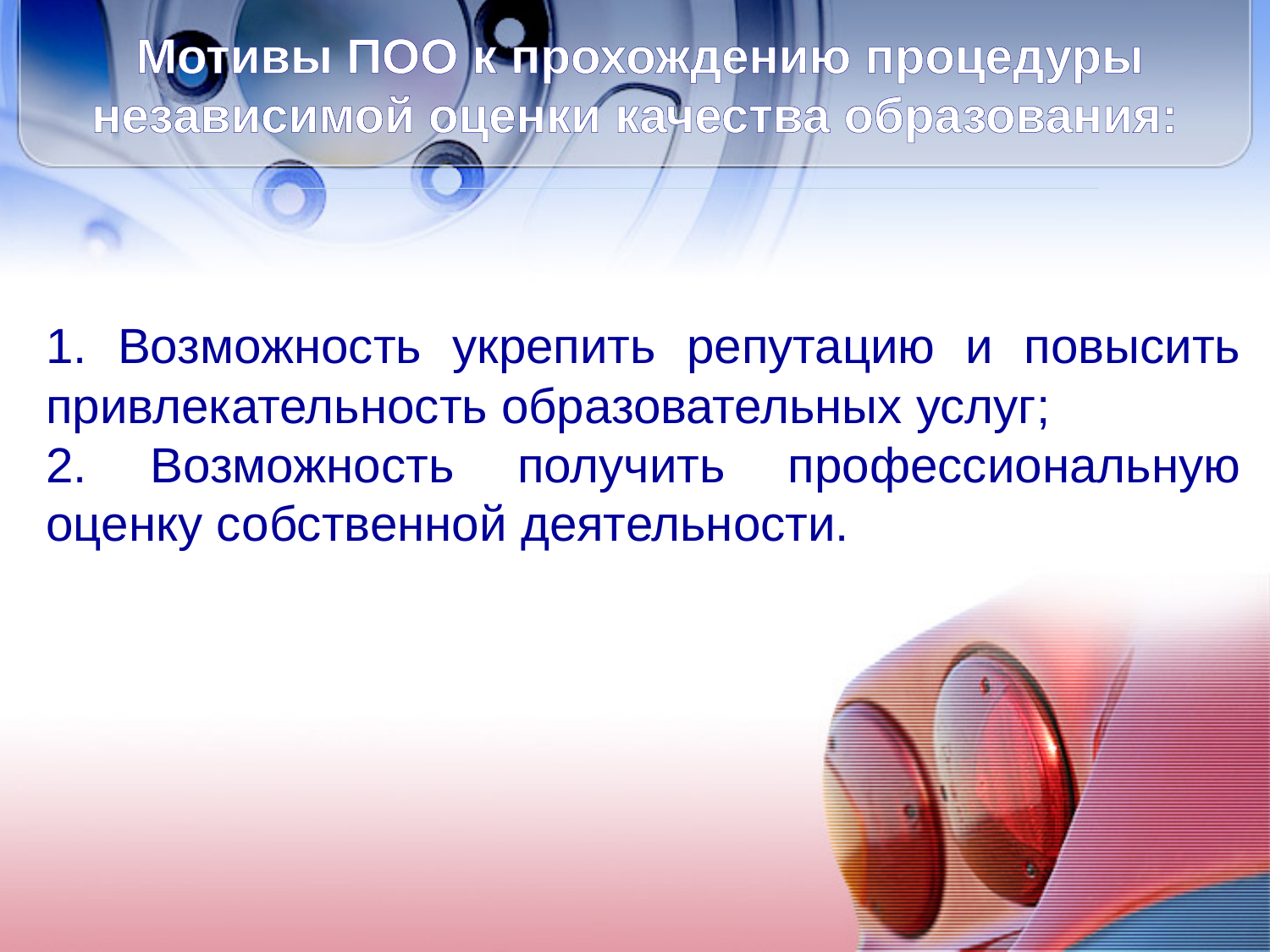

Мотивы ПОО к прохождению процедуры независимой оценки качества образования:
1. Возможность укрепить репутацию и повысить привлекательность образовательных услуг;
2. Возможность получить профессиональную оценку собственной деятельности.